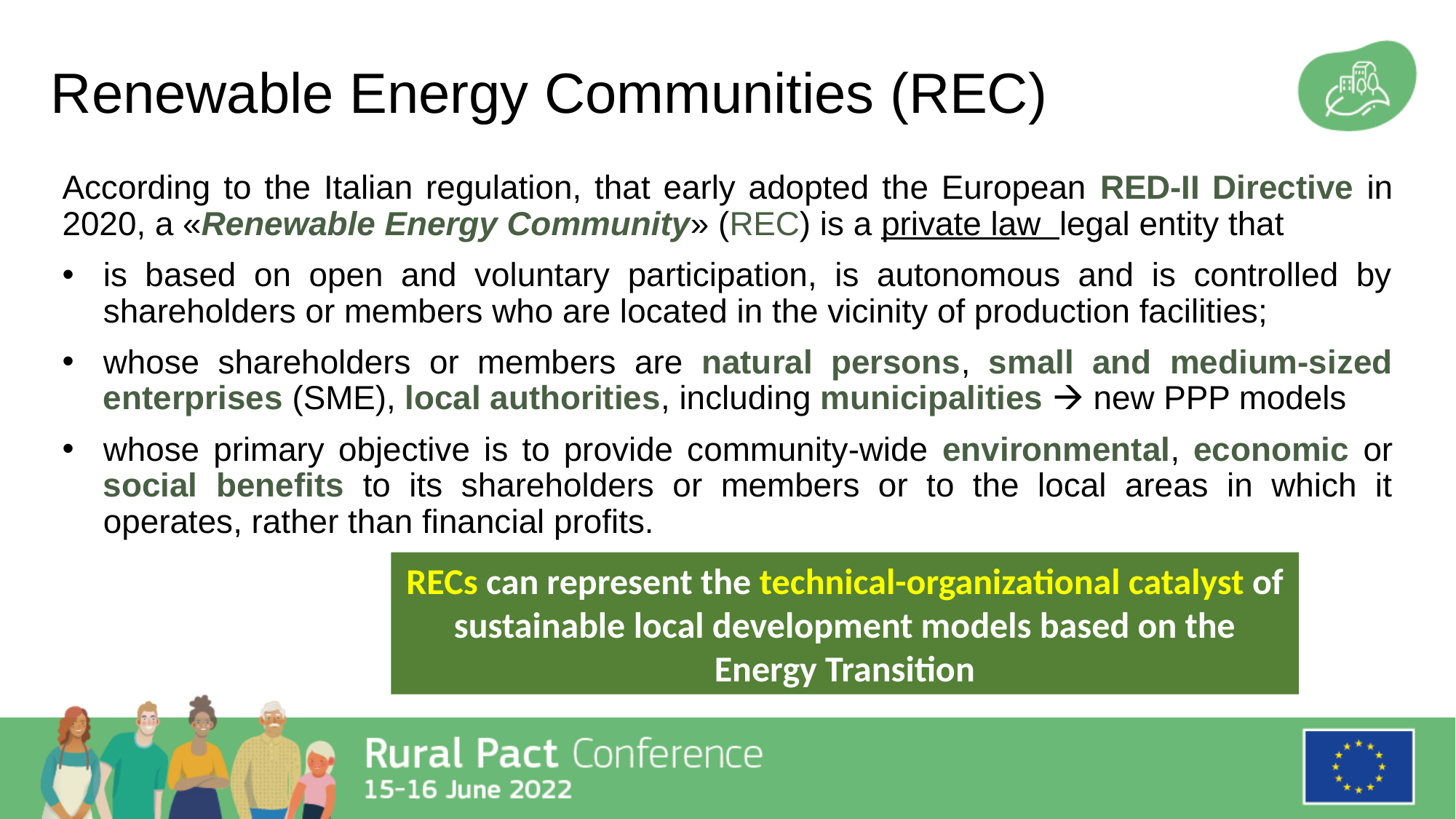

# Renewable Energy Communities (REC)
According to the Italian regulation, that early adopted the European RED-II Directive in 2020, a «Renewable Energy Community» (REC) is a private law  legal entity that
is based on open and voluntary participation, is autonomous and is controlled by shareholders or members who are located in the vicinity of production facilities;
whose shareholders or members are natural persons, small and medium-sized enterprises (SME), local authorities, including municipalities 🡪 new PPP models
whose primary objective is to provide community-wide environmental, economic or social benefits to its shareholders or members or to the local areas in which it operates, rather than financial profits.
RECs can represent the technical-organizational catalyst of sustainable local development models based on the Energy Transition